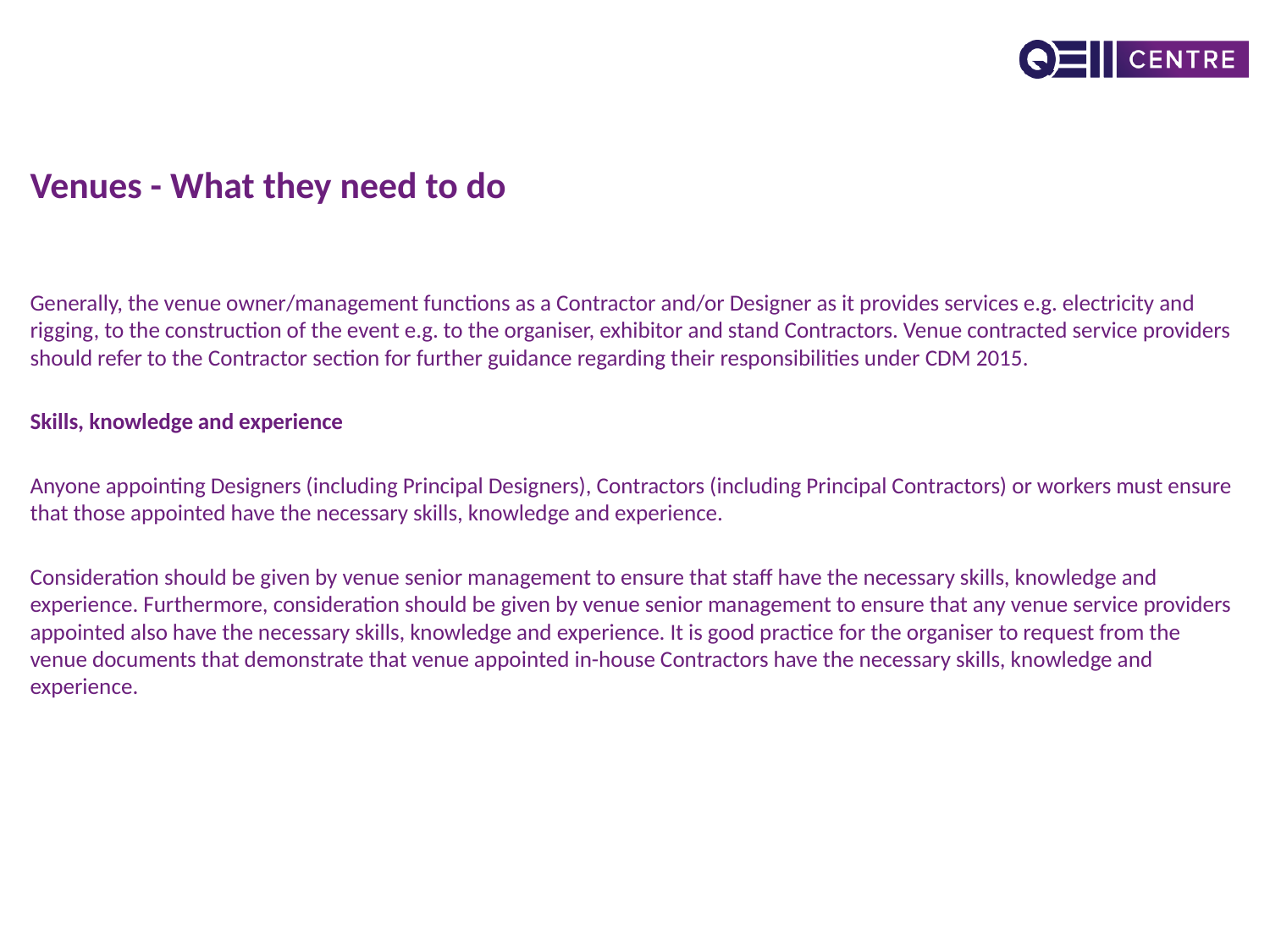

# Venues - What they need to do
Generally, the venue owner/management functions as a Contractor and/or Designer as it provides services e.g. electricity and rigging, to the construction of the event e.g. to the organiser, exhibitor and stand Contractors. Venue contracted service providers should refer to the Contractor section for further guidance regarding their responsibilities under CDM 2015.

Skills, knowledge and experience

Anyone appointing Designers (including Principal Designers), Contractors (including Principal Contractors) or workers must ensure that those appointed have the necessary skills, knowledge and experience.

Consideration should be given by venue senior management to ensure that staff have the necessary skills, knowledge and experience. Furthermore, consideration should be given by venue senior management to ensure that any venue service providers appointed also have the necessary skills, knowledge and experience. It is good practice for the organiser to request from the venue documents that demonstrate that venue appointed in-house Contractors have the necessary skills, knowledge and experience.